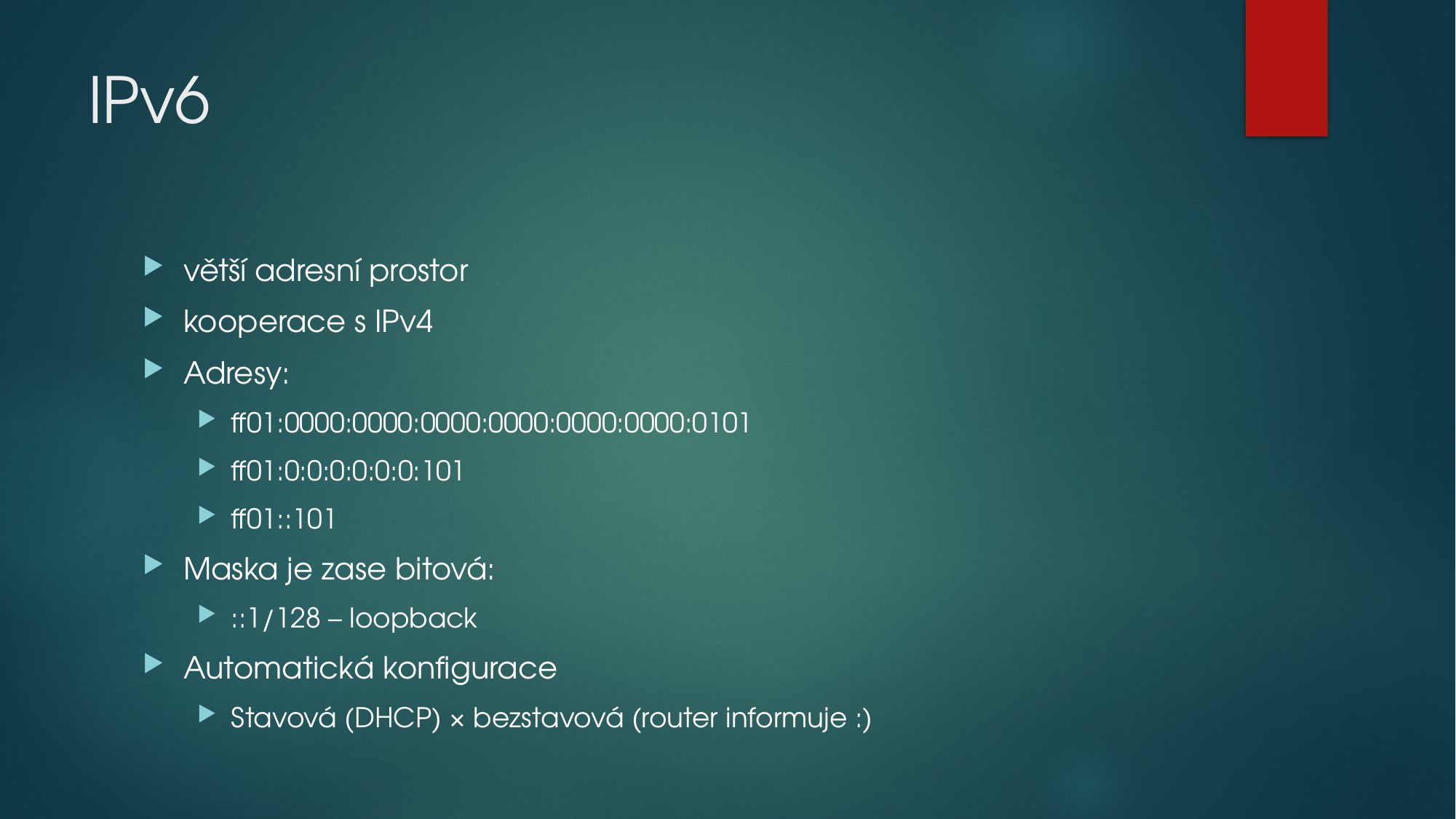

# IPv6
větší adresní prostor
kooperace s IPv4
Adresy:
ff01:0000:0000:0000:0000:0000:0000:0101
ff01:0:0:0:0:0:0:101
ff01::101
Maska je zase bitová:
::1/128 – loopback
Automatická konfigurace
Stavová (DHCP) × bezstavová (router informuje :)